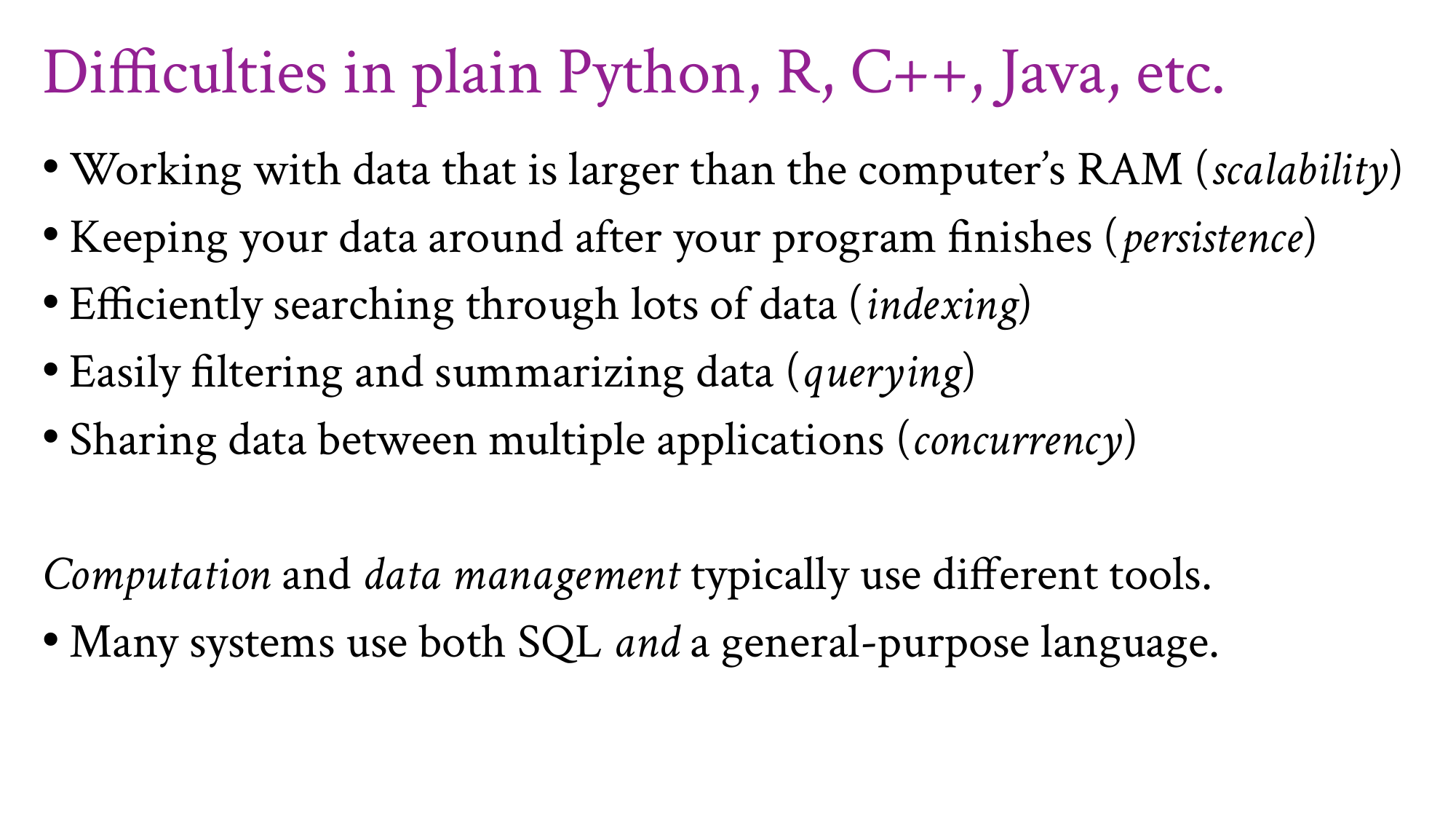

# Difficulties in plain Python, R, C++, Java, etc.
Working with data that is larger than the computer’s RAM (scalability)
Keeping your data around after your program finishes (persistence)
Efficiently searching through lots of data (indexing)
Easily filtering and summarizing data (querying)
Sharing data between multiple applications (concurrency)

Computation and data management typically use different tools.
Many systems use both SQL and a general-purpose language.